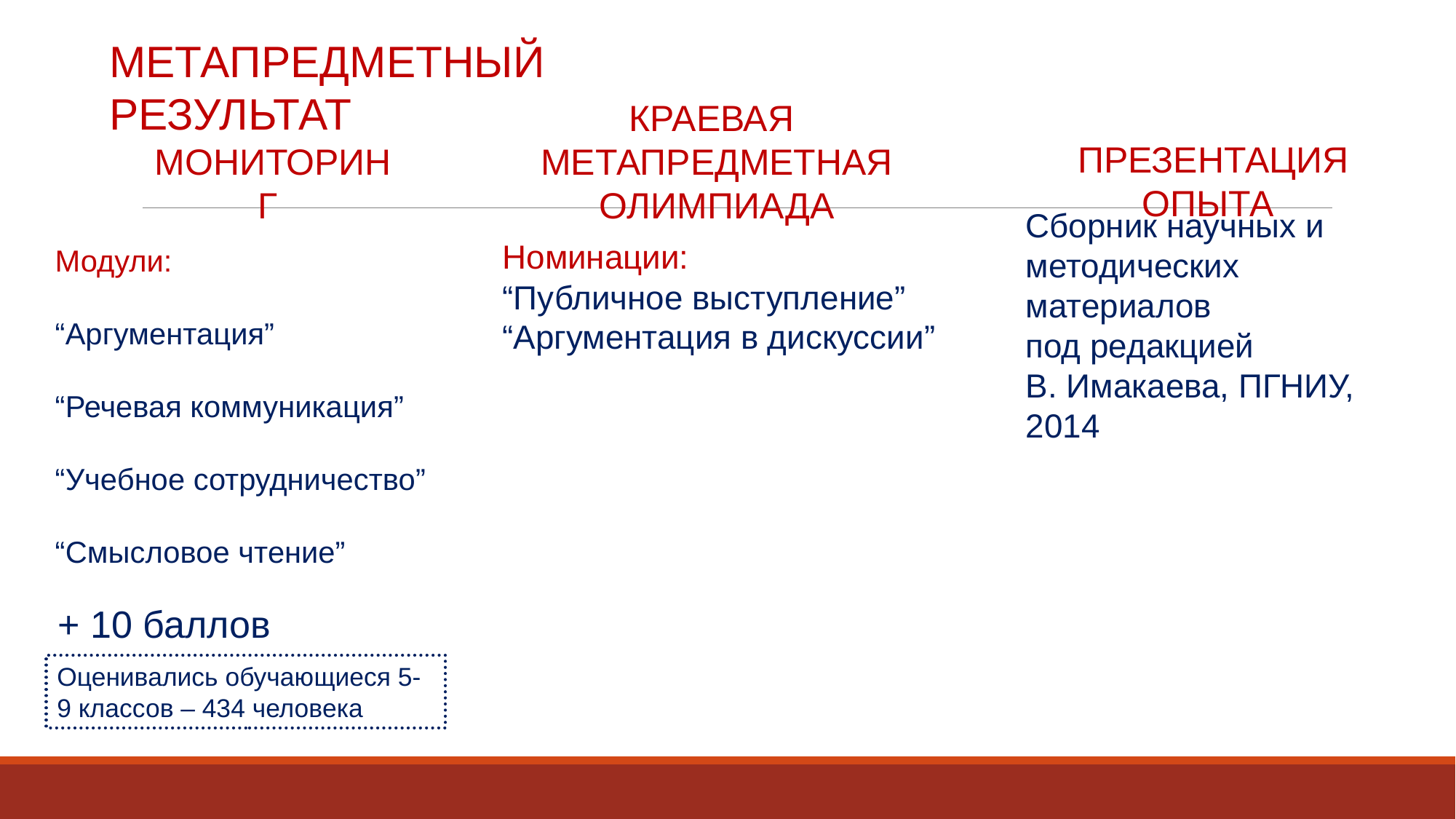

МЕТАПРЕДМЕТНЫЙ РЕЗУЛЬТАТ

КРАЕВАЯ
МЕТАПРЕДМЕТНАЯ ОЛИМПИАДА
ПРЕЗЕНТАЦИЯ ОПЫТА

МОНИТОРИНГ

Модули:

“Аргументация”

“Речевая коммуникация”

“Учебное сотрудничество”

“Смысловое чтение”

Номинации:
“Публичное выступление”
“Аргументация в дискуссии”
Сборник научных и методических материалов
под редакцией
В. Имакаева, ПГНИУ, 2014
+ 10 баллов
Оценивались обучающиеся 5-9 классов – 434 человека